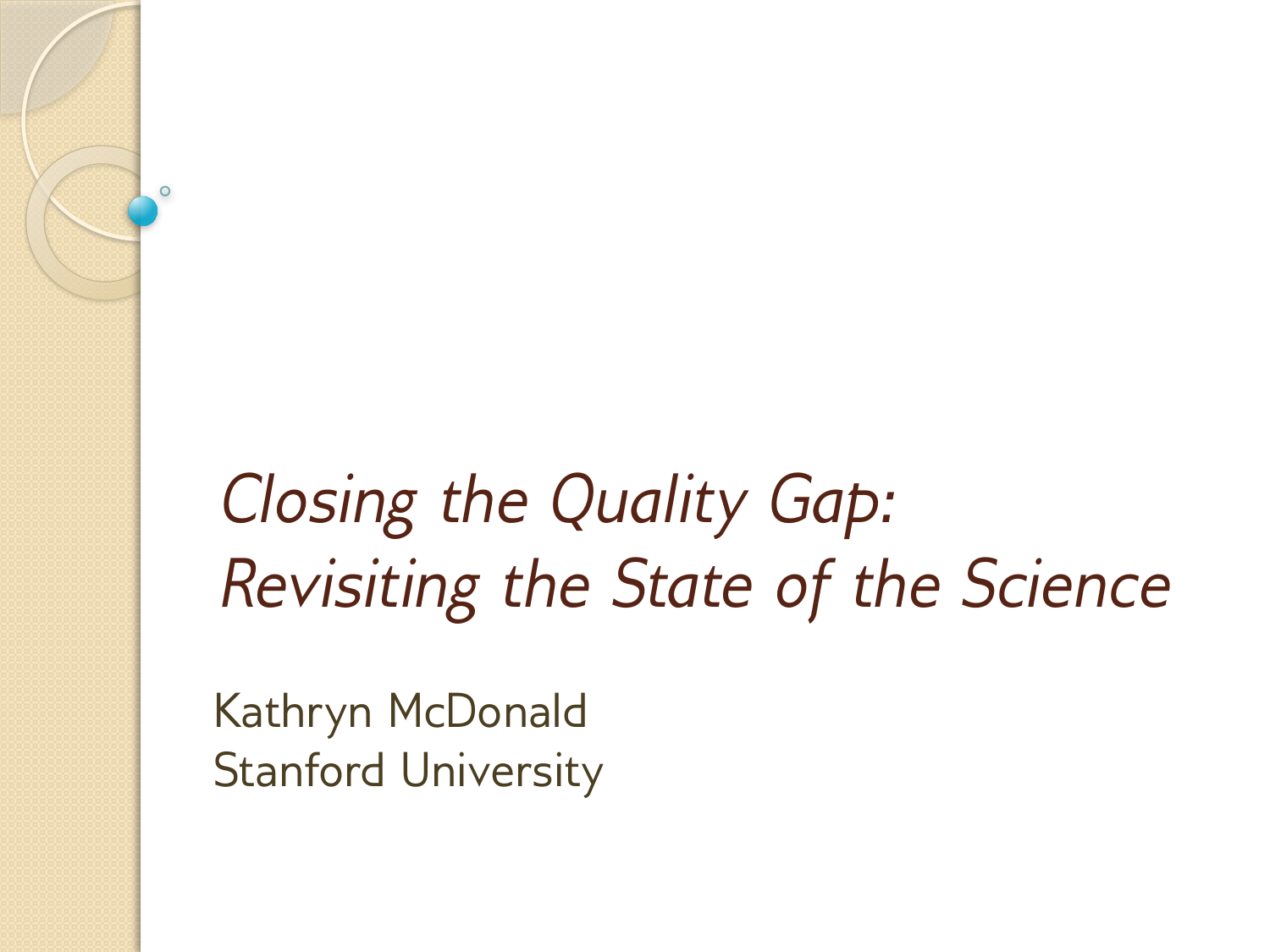

# Closing the Quality Gap: Revisiting the State of the Science
Kathryn McDonald
Stanford University